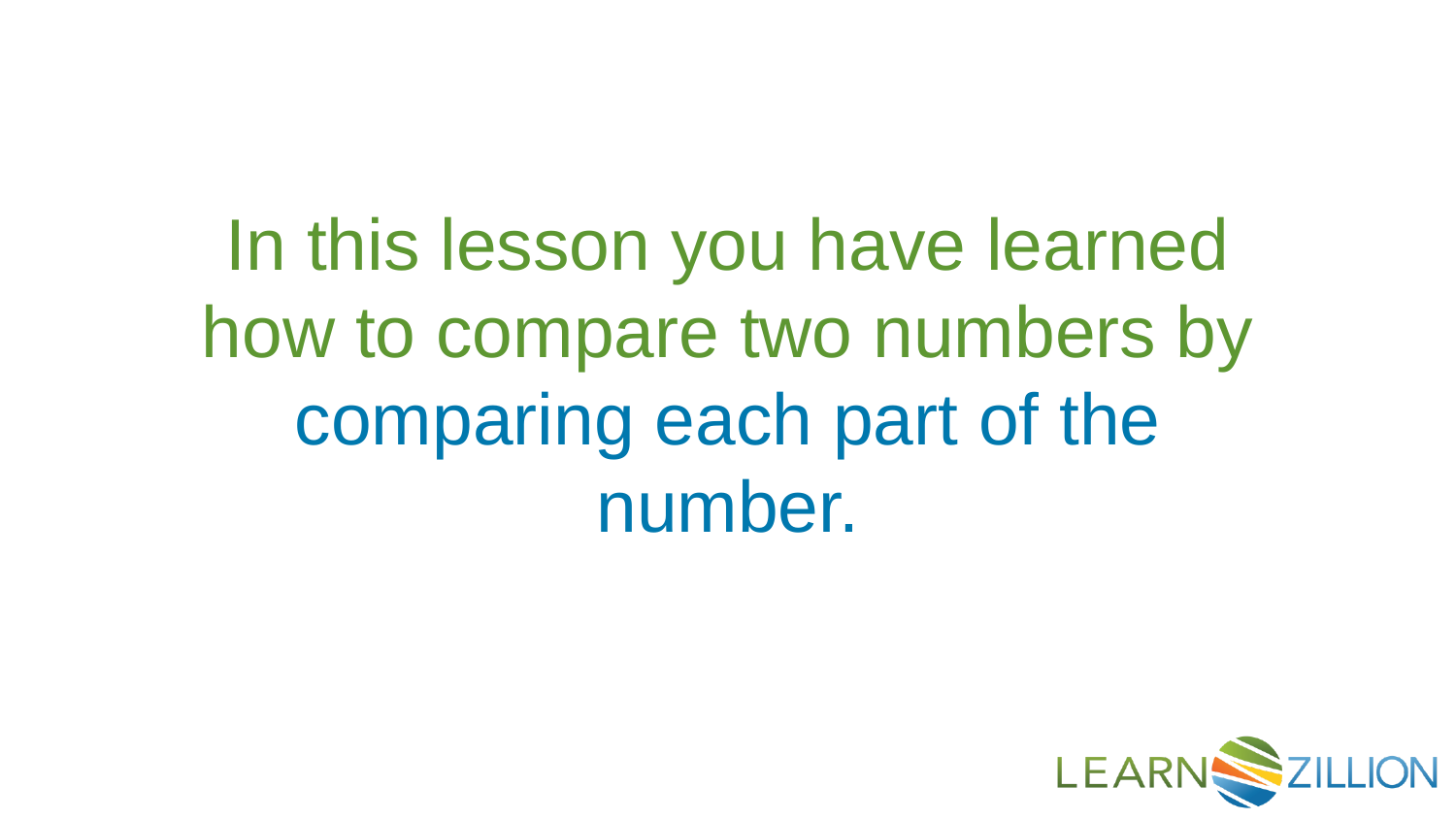

In this lesson you have learned how to compare two numbers by comparing each part of the number.